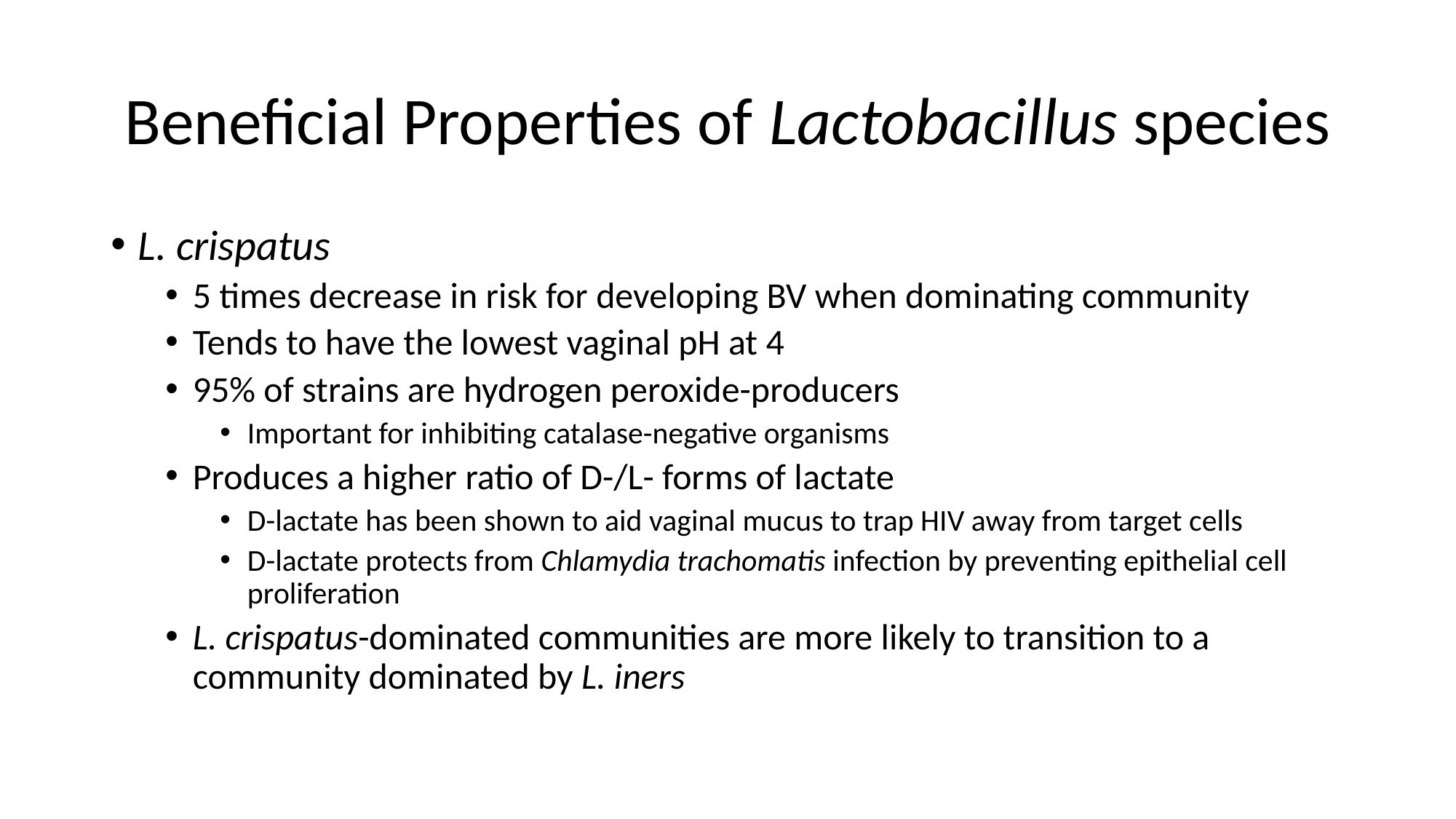

# Beneficial Properties of Lactobacillus species
L. crispatus
5 times decrease in risk for developing BV when dominating community
Tends to have the lowest vaginal pH at 4
95% of strains are hydrogen peroxide-producers
Important for inhibiting catalase-negative organisms
Produces a higher ratio of D-/L- forms of lactate
D-lactate has been shown to aid vaginal mucus to trap HIV away from target cells
D-lactate protects from Chlamydia trachomatis infection by preventing epithelial cell proliferation
L. crispatus-dominated communities are more likely to transition to a community dominated by L. iners